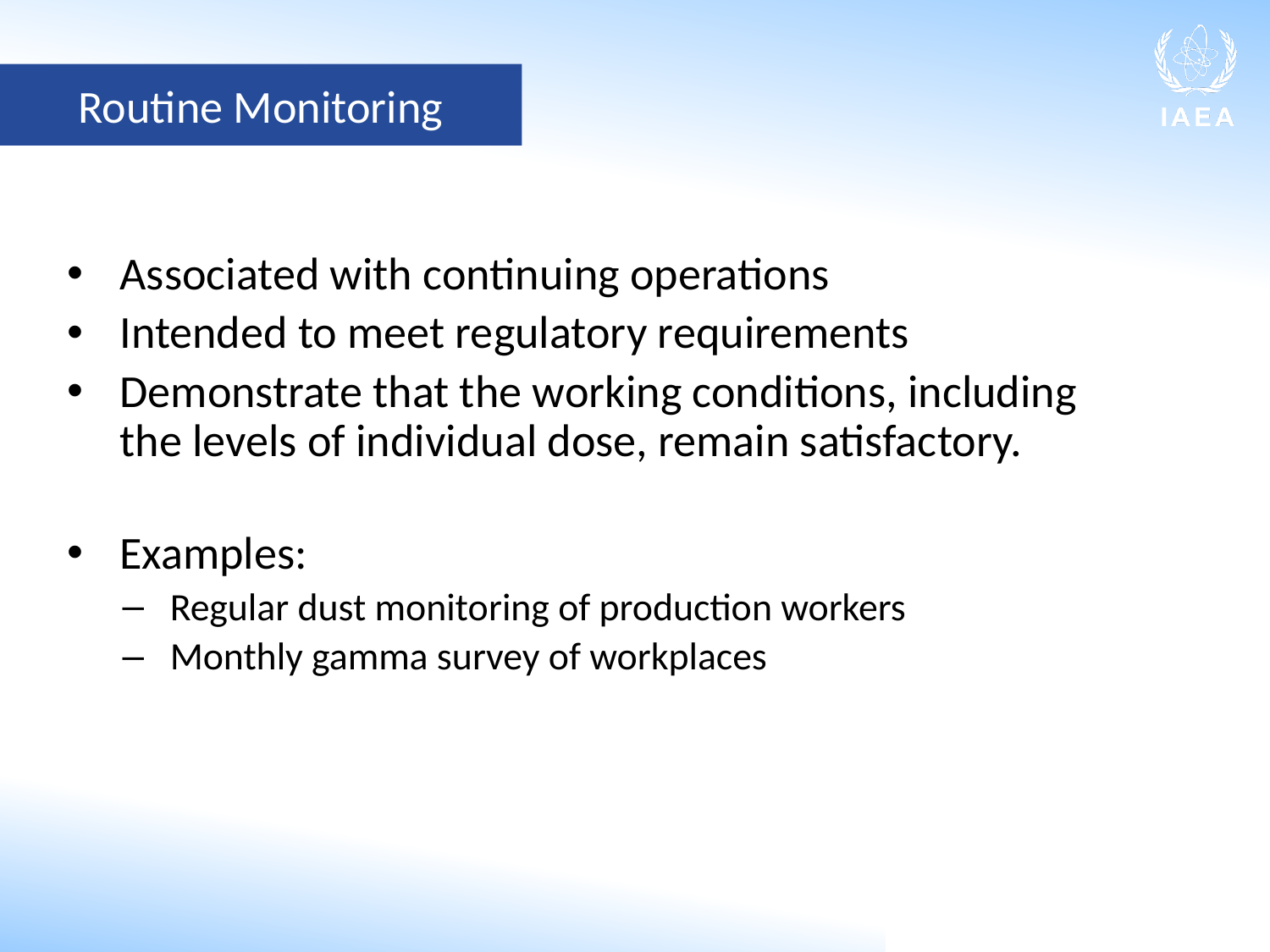

Routine Monitoring
Associated with continuing operations
Intended to meet regulatory requirements
Demonstrate that the working conditions, including the levels of individual dose, remain satisfactory.

Examples:
Regular dust monitoring of production workers
Monthly gamma survey of workplaces